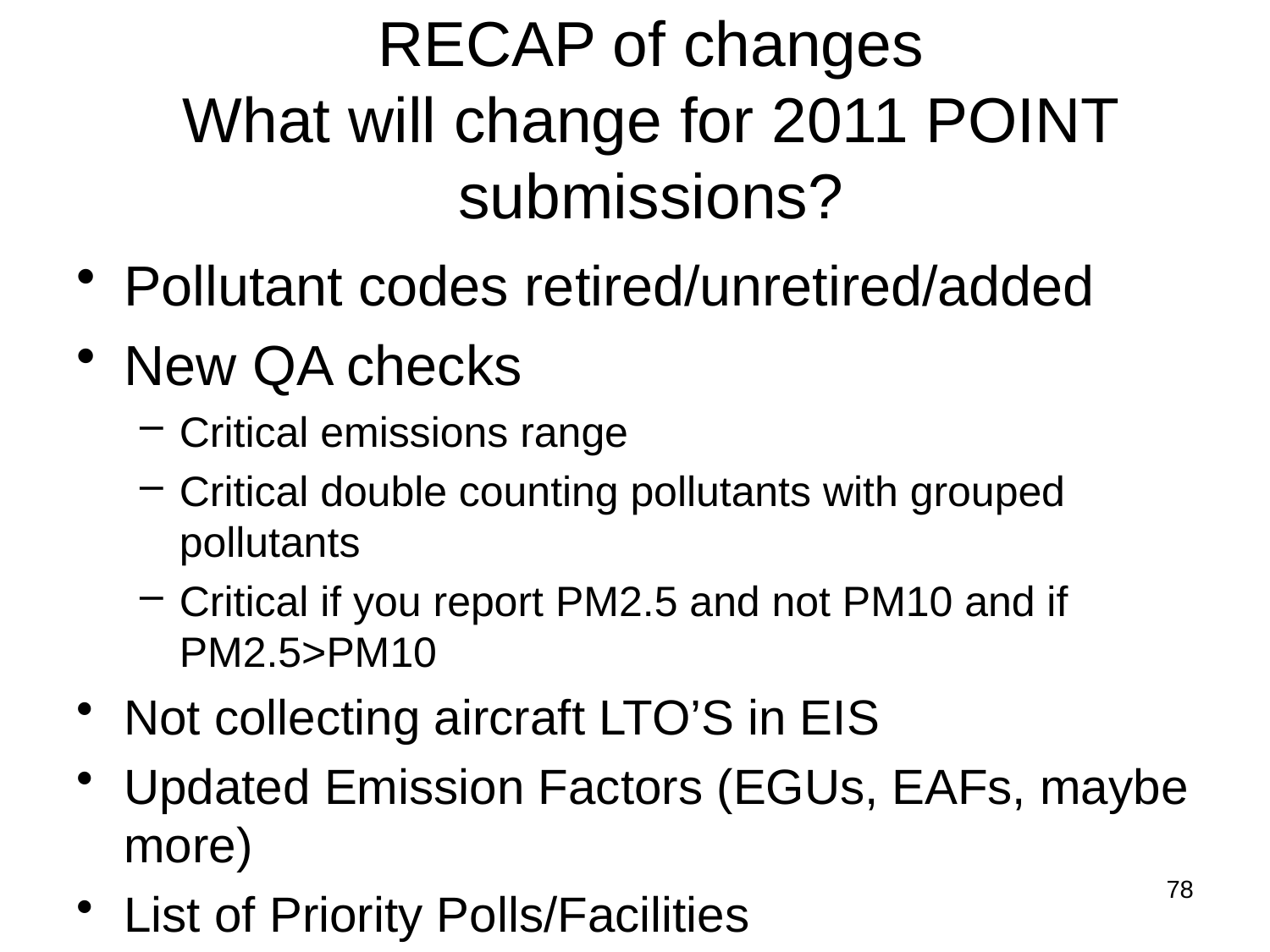

# RECAP of changes What will change for 2011 POINT submissions?
Pollutant codes retired/unretired/added
New QA checks
Critical emissions range
Critical double counting pollutants with grouped pollutants
Critical if you report PM2.5 and not PM10 and if PM2.5>PM10
Not collecting aircraft LTO’S in EIS
Updated Emission Factors (EGUs, EAFs, maybe more)
List of Priority Polls/Facilities

78